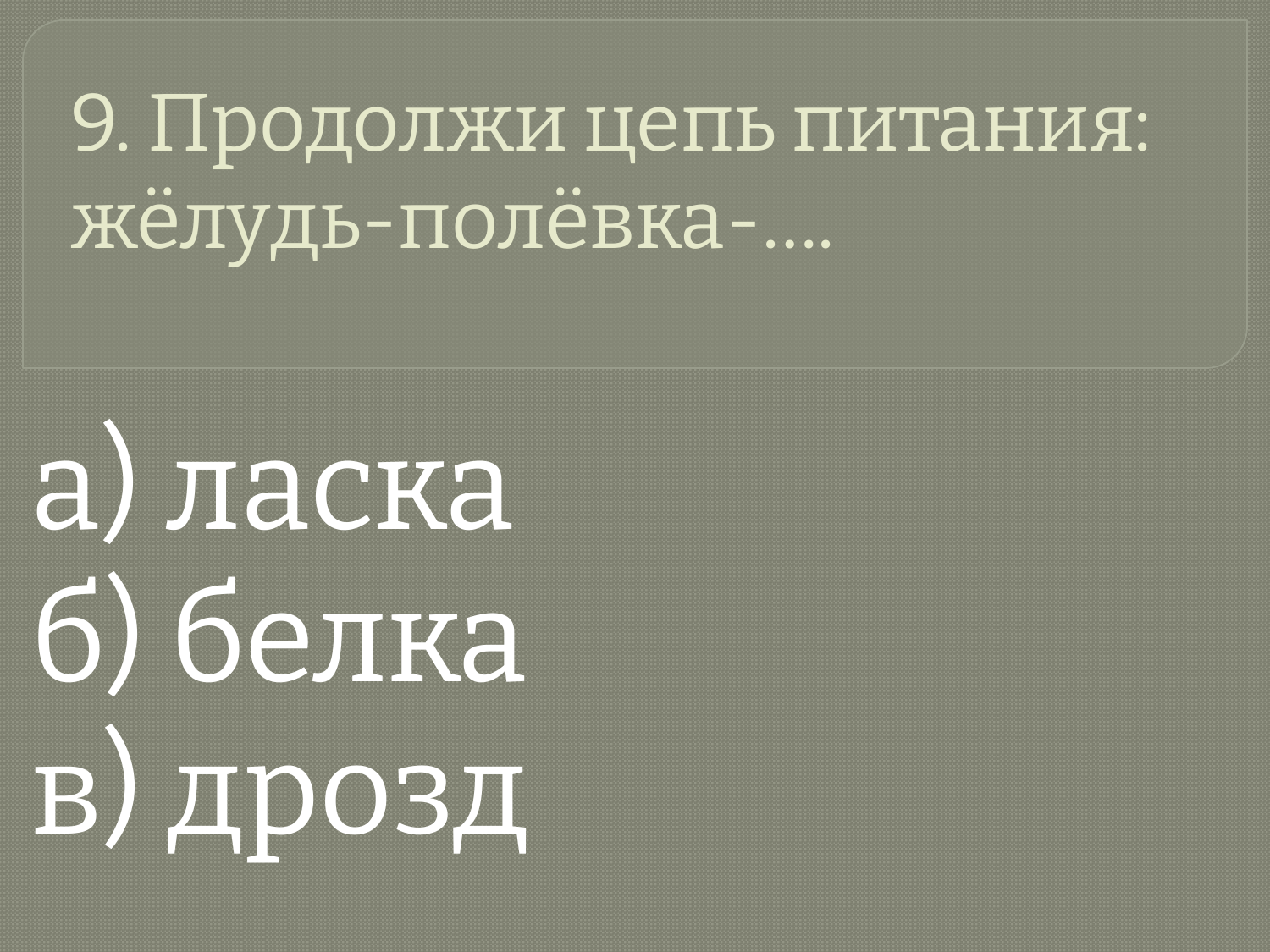

# 9. Продолжи цепь питания: жёлудь-полёвка-….
а) ласка
б) белка
в) дрозд